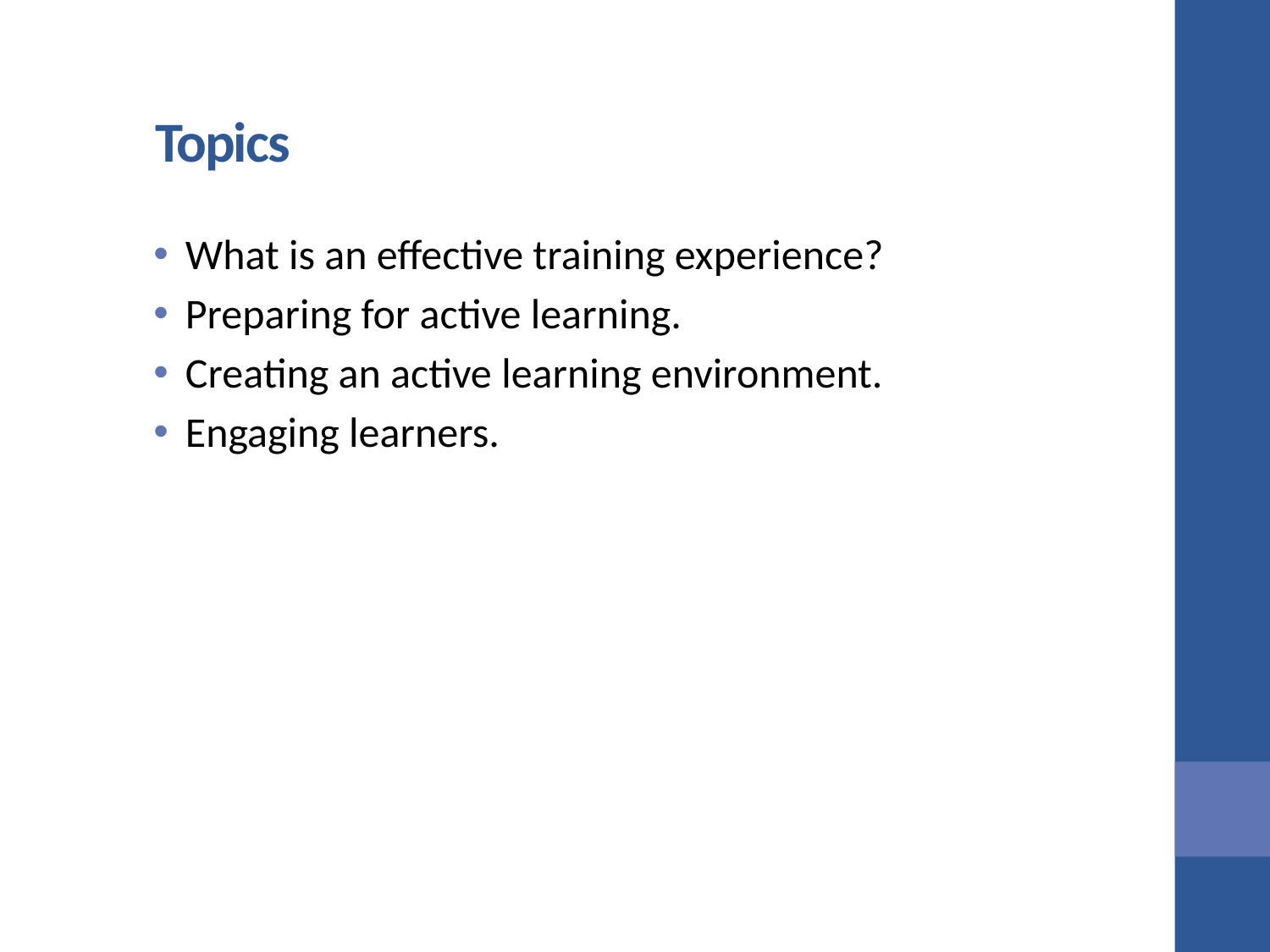

# Topics
What is an effective training experience?
Preparing for active learning.
Creating an active learning environment.
Engaging learners.